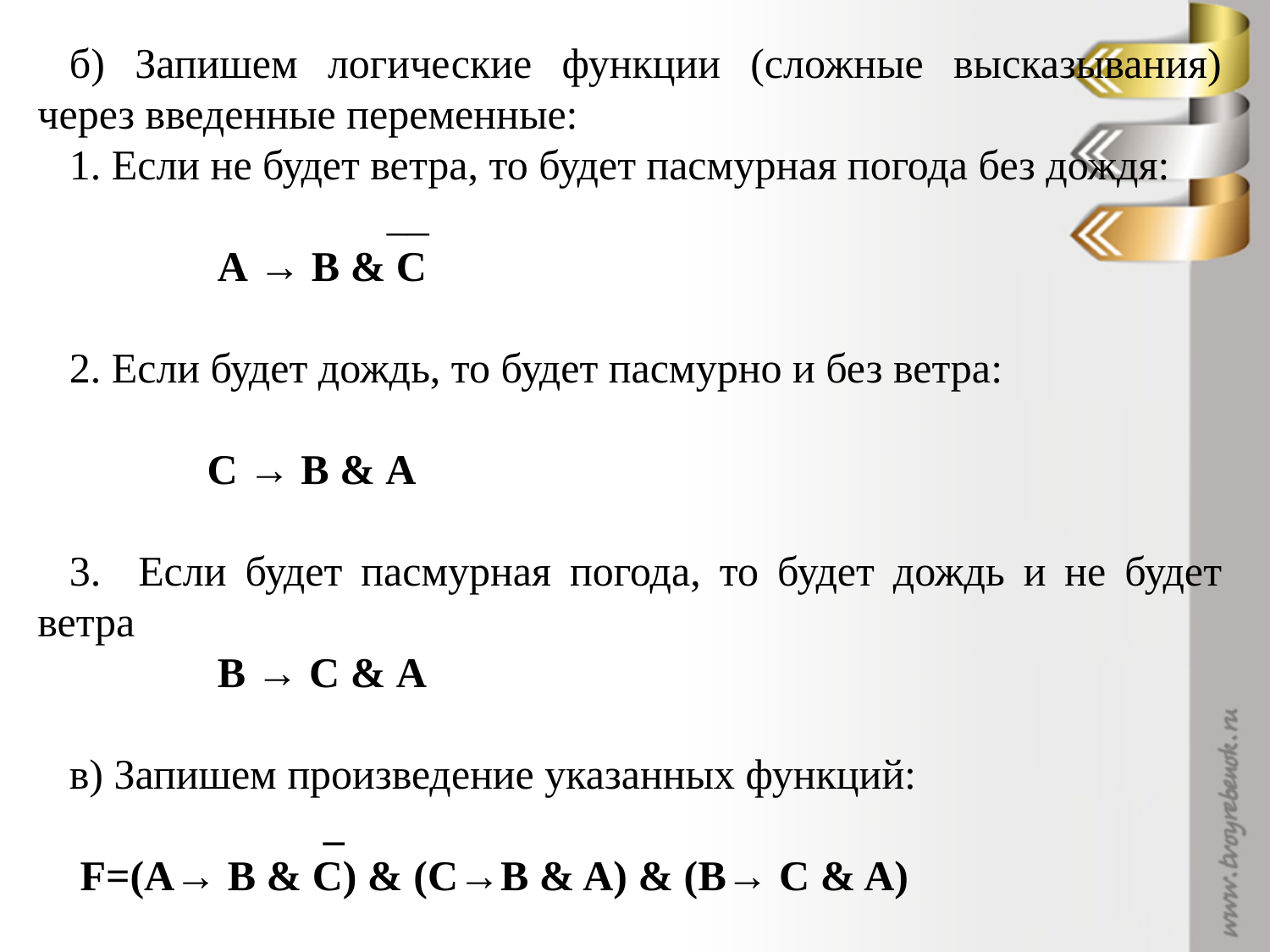

б) Запишем логические функции (сложные высказывания) через введенные переменные:
1. Если не будет ветра, то будет пасмурная погода без дождя:
                              __
              A → B & C

2. Если будет дождь, то будет пасмурно и без ветра:

             С → B & A

3.  Если будет пасмурная погода, то будет дождь и не будет ветра
              B → C & A

в) Запишем произведение указанных функций:
                        _
 F=(A→ B & C) & (C→B & A) & (B→ C & A)